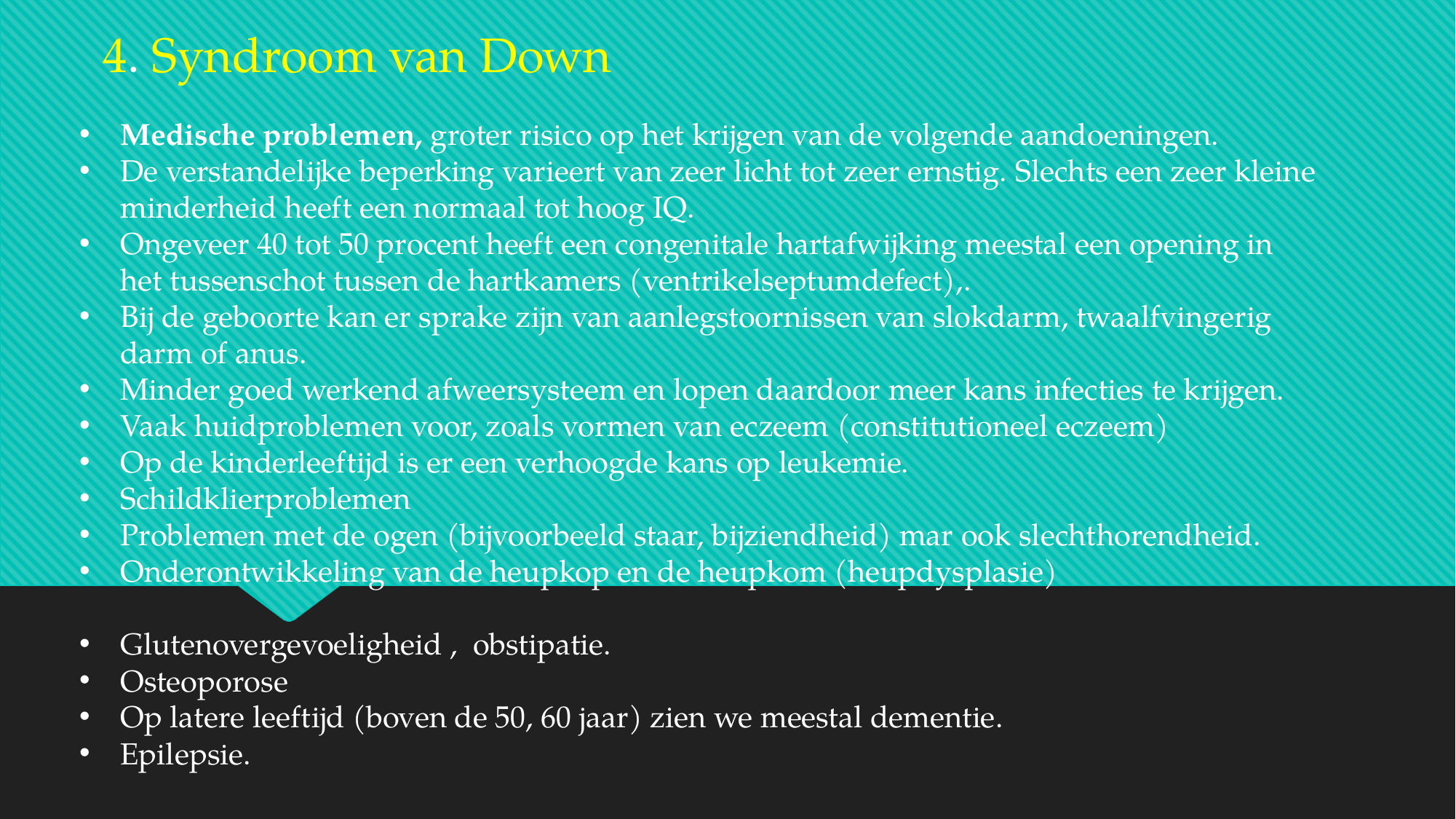

4. Syndroom van Down
Medische problemen, groter risico op het krijgen van de volgende aandoeningen.
De verstandelijke beperking varieert van zeer licht tot zeer ernstig. Slechts een zeer kleine minderheid heeft een normaal tot hoog IQ.
Ongeveer 40 tot 50 procent heeft een congenitale hartafwijking meestal een opening in het tussenschot tussen de hartkamers (ventrikelseptumdefect),.
Bij de geboorte kan er sprake zijn van aanlegstoornissen van slokdarm, twaalfvingerig darm of anus.
Minder goed werkend afweersysteem en lopen daardoor meer kans infecties te krijgen.
Vaak huidproblemen voor, zoals vormen van eczeem (constitutioneel eczeem)
Op de kinderleeftijd is er een verhoogde kans op leukemie.
Schildklierproblemen
Problemen met de ogen (bijvoorbeeld staar, bijziendheid) mar ook slechthorendheid.
Onderontwikkeling van de heupkop en de heupkom (heupdysplasie)

Glutenovergevoeligheid ,  obstipatie.
Osteoporose
Op latere leeftijd (boven de 50, 60 jaar) zien we meestal dementie.
Epilepsie.